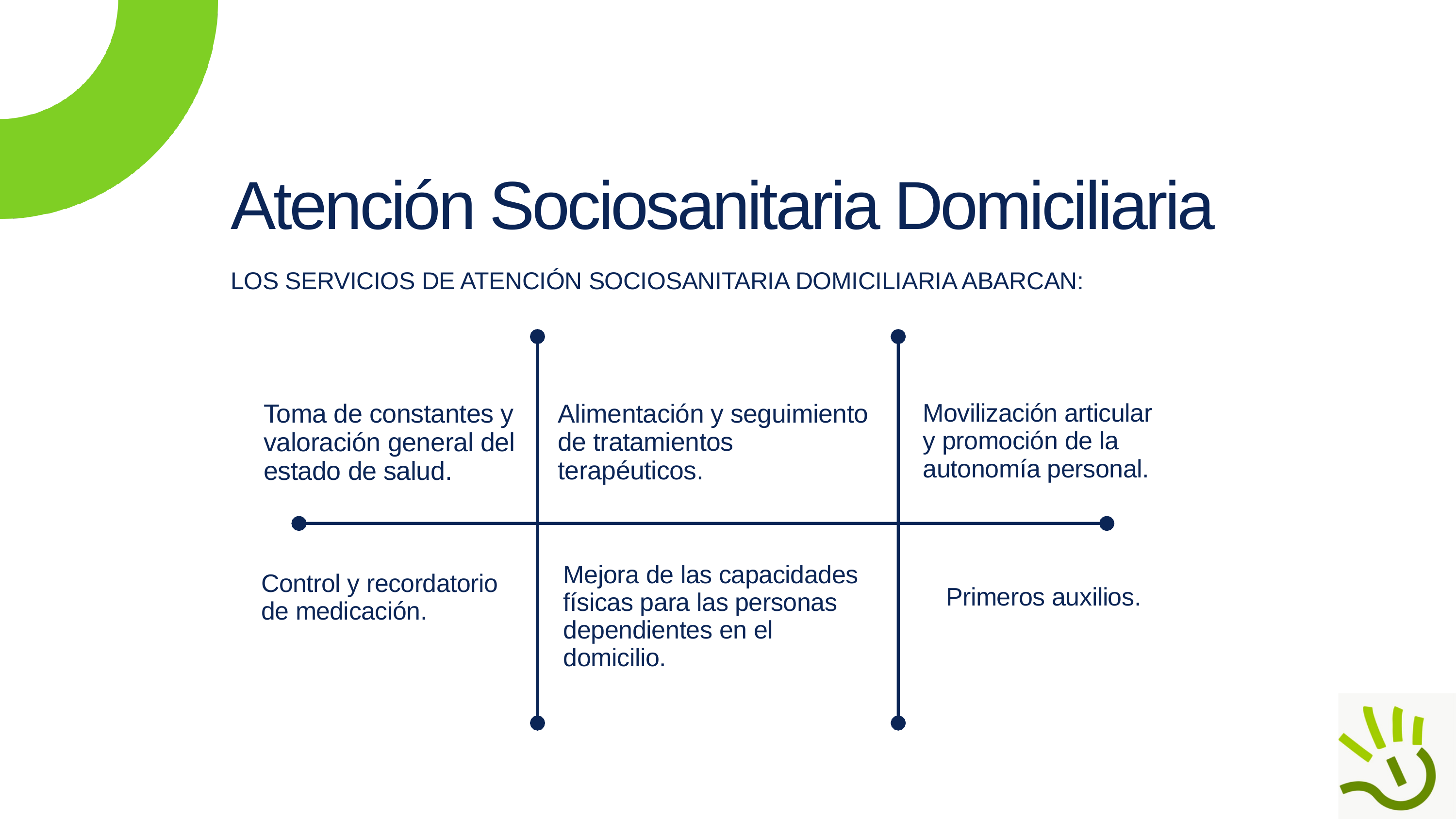

Atención Sociosanitaria Domiciliaria
LOS SERVICIOS DE ATENCIÓN SOCIOSANITARIA DOMICILIARIA ABARCAN:

Toma de constantes y valoración general del estado de salud.
Alimentación y seguimiento de tratamientos terapéuticos.
Movilización articular y promoción de la autonomía personal.

Mejora de las capacidades físicas para las personas dependientes en el domicilio.
Control y recordatorio de medicación.
Primeros auxilios.